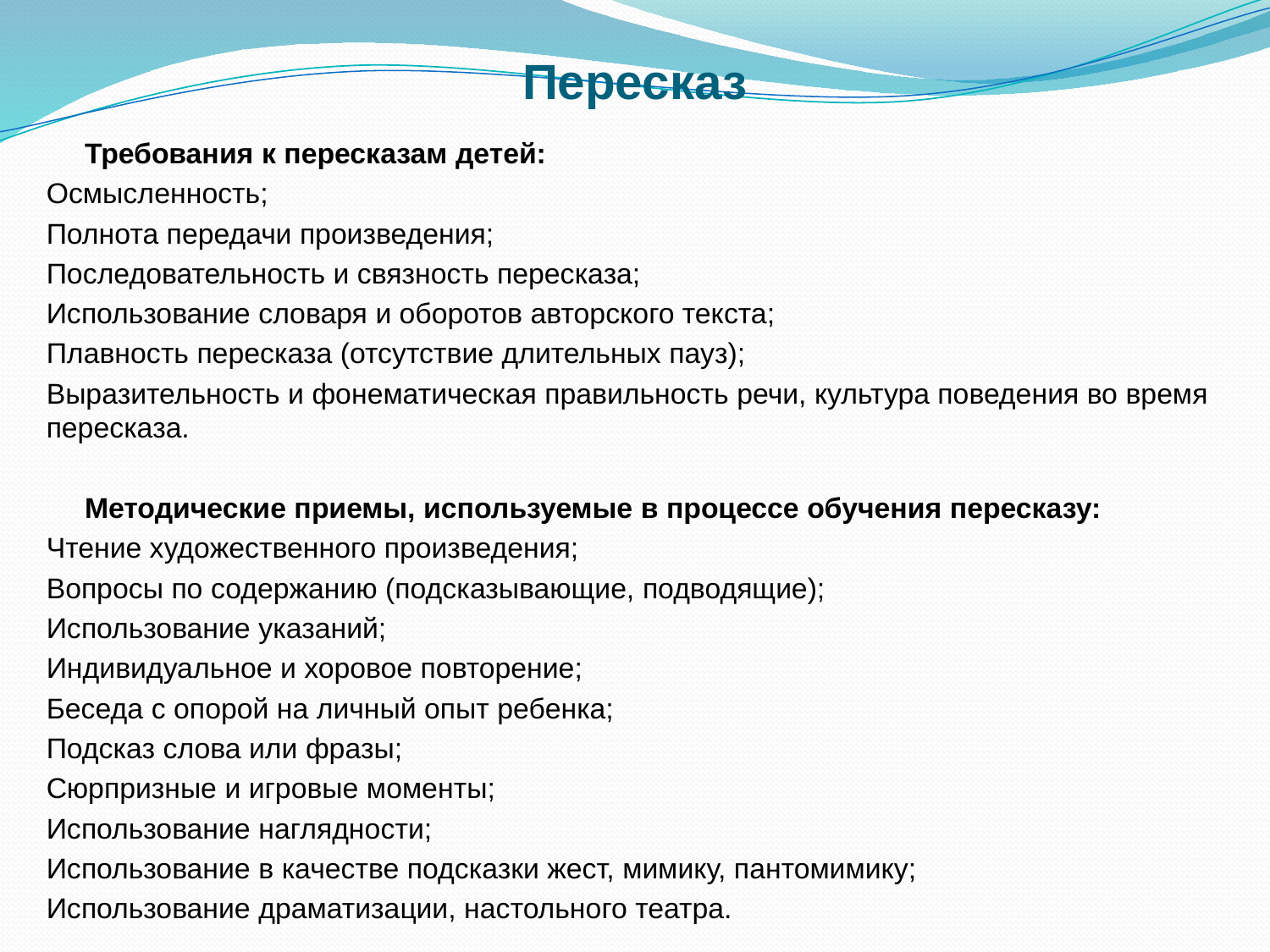

# Пересказ
         Требования к пересказам детей:
	Осмысленность;
	Полнота передачи произведения;
	Последовательность и связность пересказа;
	Использование словаря и оборотов авторского текста;
	Плавность пересказа (отсутствие длительных пауз);
	Выразительность и фонематическая правильность речи, культура поведения во время пересказа.

         Методические приемы, используемые в процессе обучения пересказу:
	Чтение художественного произведения;
	Вопросы по содержанию (подсказывающие, подводящие);
	Использование указаний;
	Индивидуальное и хоровое повторение;
	Беседа с опорой на личный опыт ребенка;
	Подсказ слова или фразы;
	Сюрпризные и игровые моменты;
	Использование наглядности;
	Использование в качестве подсказки жест, мимику, пантомимику;
	Использование драматизации, настольного театра.